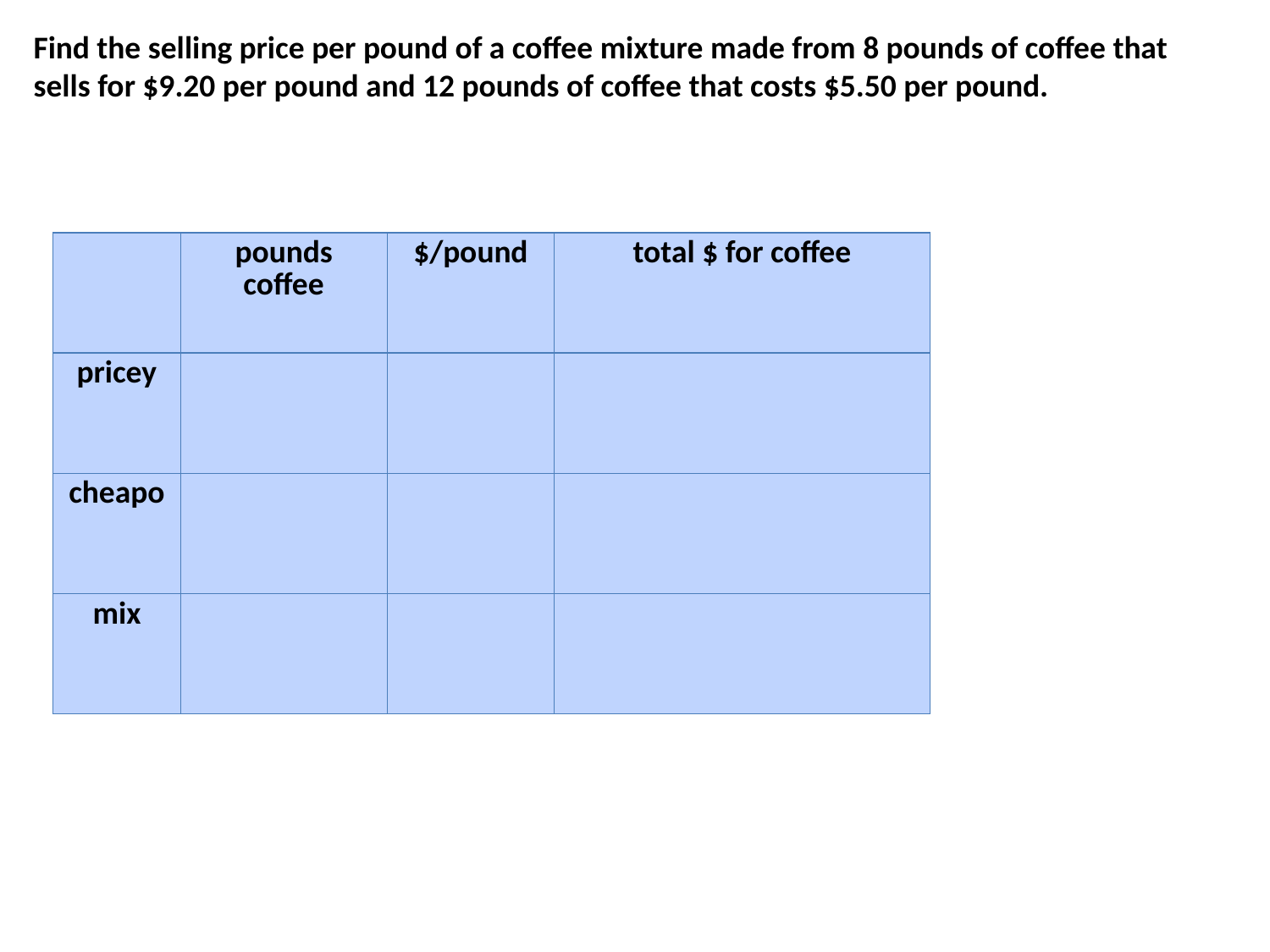

Find the selling price per pound of a coffee mixture made from 8 pounds of coffee that sells for $9.20 per pound and 12 pounds of coffee that costs $5.50 per pound.
|  | pounds coffee | $/pound | total $ for coffee |
| --- | --- | --- | --- |
| pricey |  |  |  |
| cheapo |  |  |  |
| mix |  |  |  |